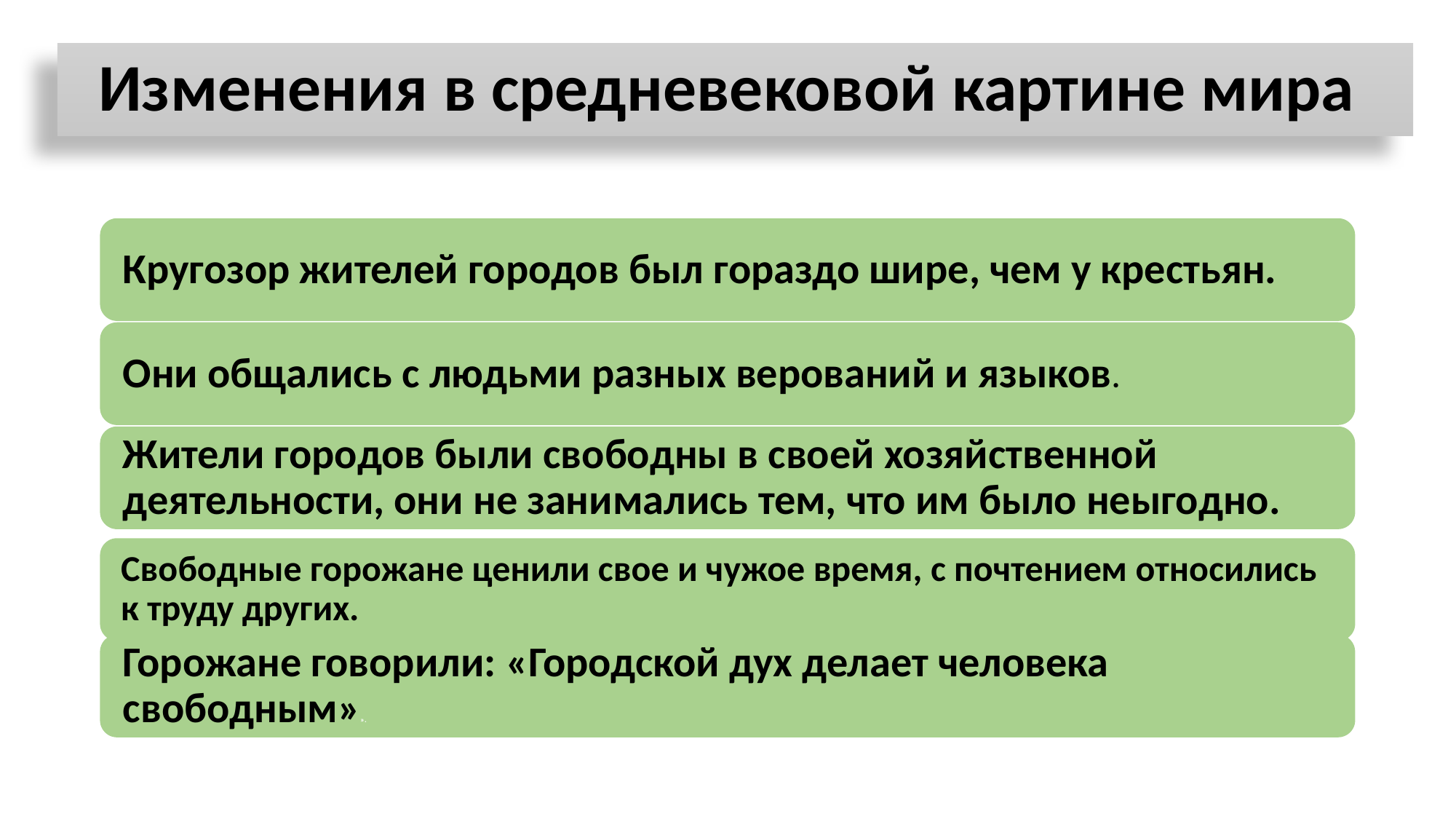

# Изменения в средневековой картине мира
Кругозор жителей городов был гораздо шире, чем у крестьян.
Они общались с людьми разных верований и языков.
Жители городов были свободны в своей хозяйственной деятельности, они не занимались тем, что им было неыгодно.
Свободные горожане ценили свое и чужое время, с почтением относились к труду других.
Горожане говорили: «Городской дух делает человека свободным»».